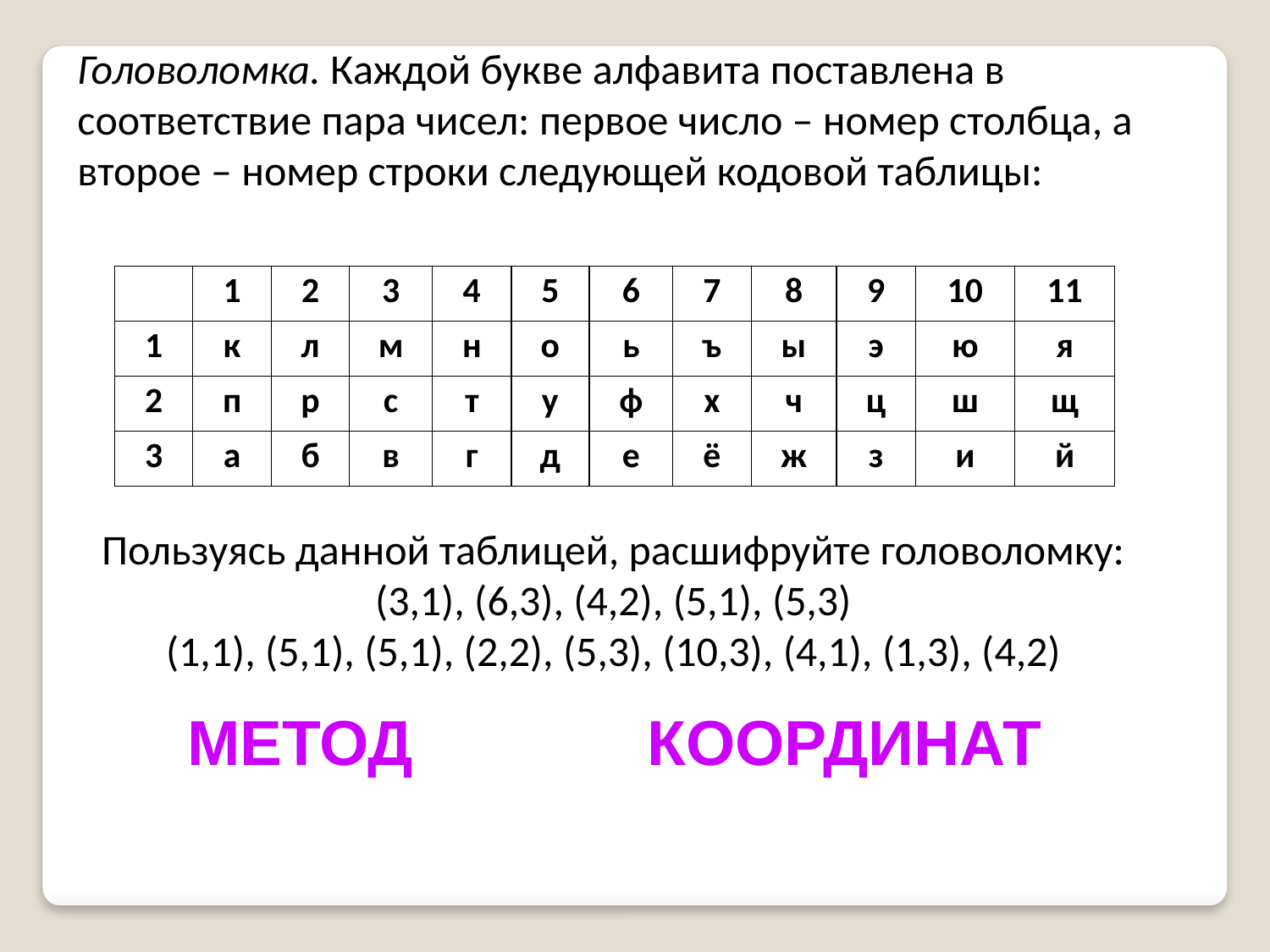

Головоломка. Каждой букве алфавита поставлена в соответствие пара чисел: первое число – номер столбца, а второе – номер строки следующей кодовой таблицы:

|  | 1 | 2 | 3 | 4 | 5 | 6 | 7 | 8 | 9 | 10 | 11 |
| --- | --- | --- | --- | --- | --- | --- | --- | --- | --- | --- | --- |
| 1 | к | л | м | н | о | ь | ъ | ы | э | ю | я |
| 2 | п | р | с | т | у | ф | х | ч | ц | ш | щ |
| 3 | а | б | в | г | д | е | ё | ж | з | и | й |
Пользуясь данной таблицей, расшифруйте головоломку:(3,1), (6,3), (4,2), (5,1), (5,3)
(1,1), (5,1), (5,1), (2,2), (5,3), (10,3), (4,1), (1,3), (4,2)
МЕТОД
КООРДИНАТ